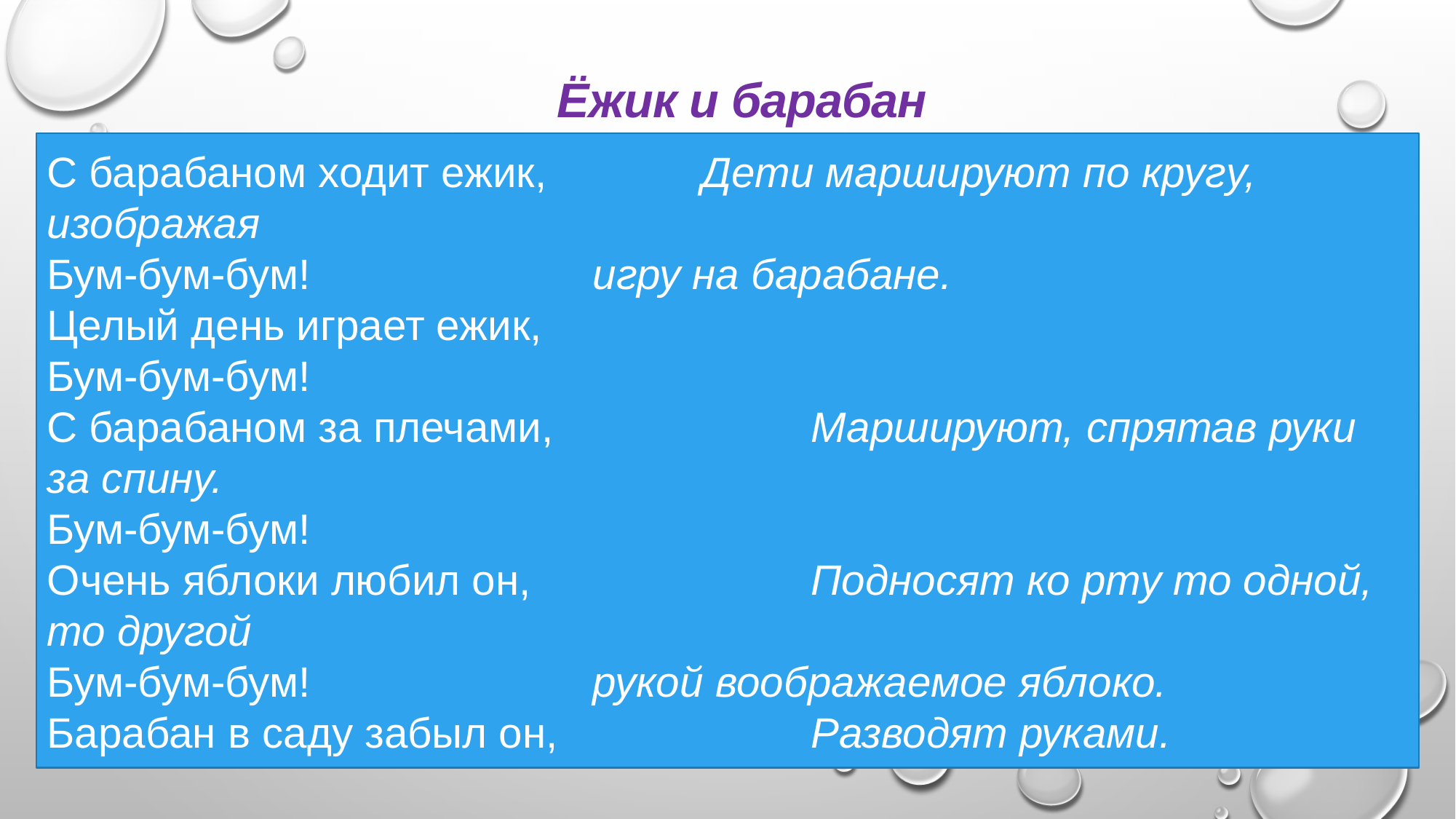

Ёжик и барабан
С барабаном ходит ежик,		Дети маршируют по кругу, изображая
Бум-бум-бум!			игру на барабане.
Целый день играет ежик,
Бум-бум-бум!
С барабаном за плечами,			Маршируют, спрятав руки за спину.
Бум-бум-бум!
Очень яблоки любил он,			Подносят ко рту то одной, то другой
Бум-бум-бум!			рукой воображаемое яблоко.
Барабан в саду забыл он,			Разводят руками.